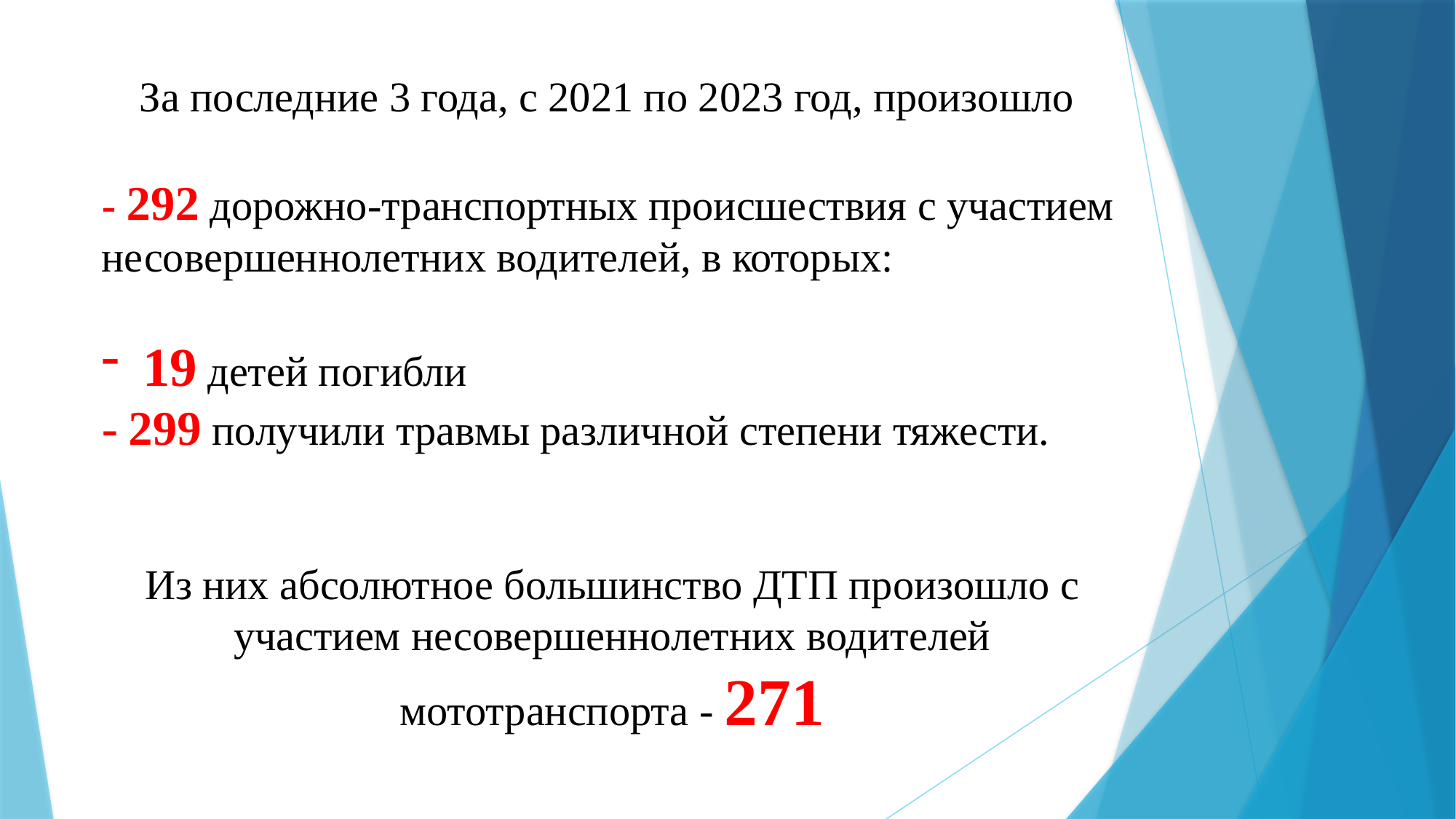

За последние 3 года, с 2021 по 2023 год, произошло

- 292 дорожно-транспортных происшествия с участием несовершеннолетних водителей, в которых:

19 детей погибли
- 299 получили травмы различной степени тяжести.

Из них абсолютное большинство ДТП произошло с участием несовершеннолетних водителей мототранспорта - 271